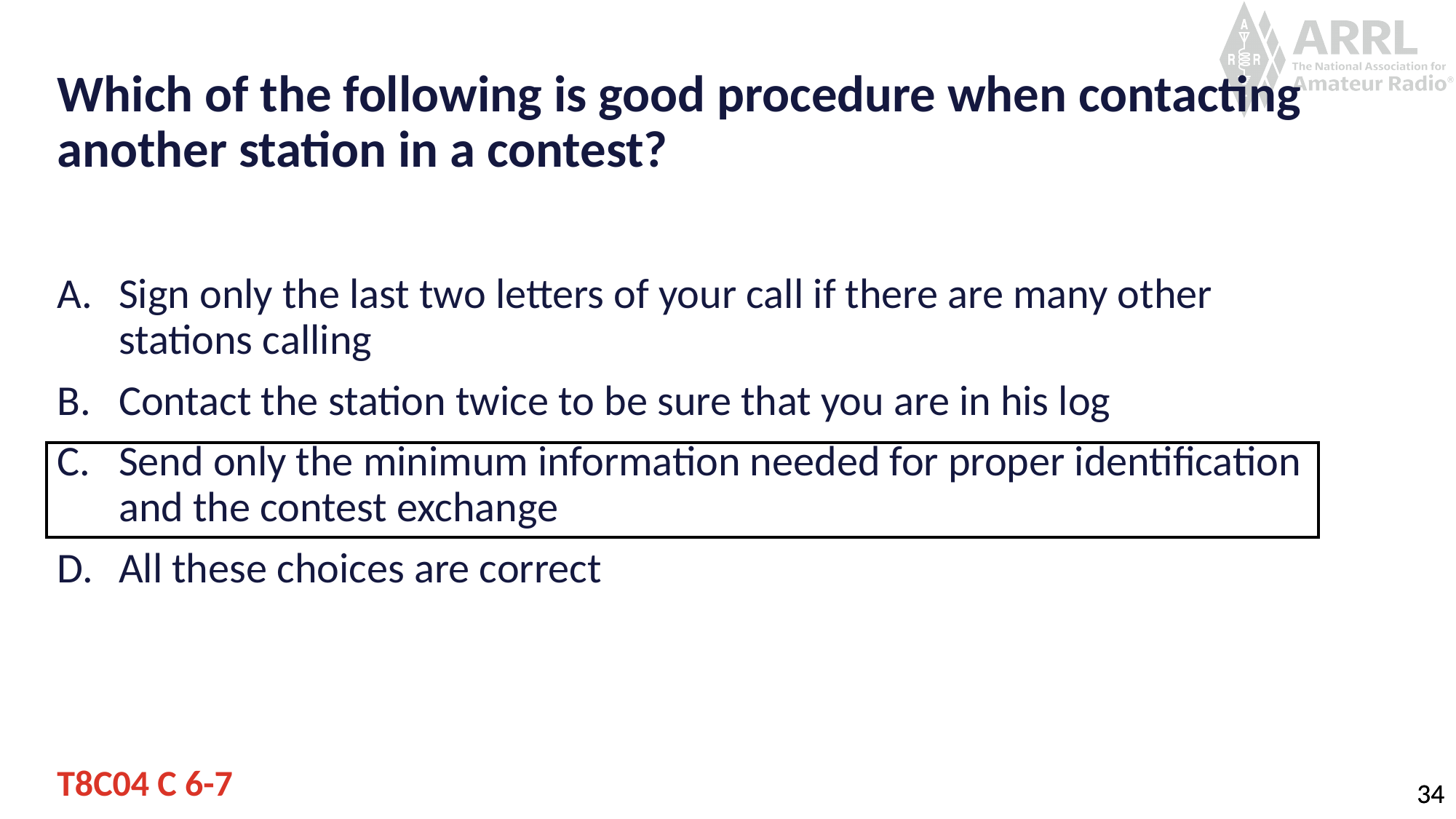

# Which of the following is good procedure when contacting another station in a contest?
Sign only the last two letters of your call if there are many other stations calling
Contact the station twice to be sure that you are in his log
Send only the minimum information needed for proper identification and the contest exchange
All these choices are correct

T8C04 C 6-7